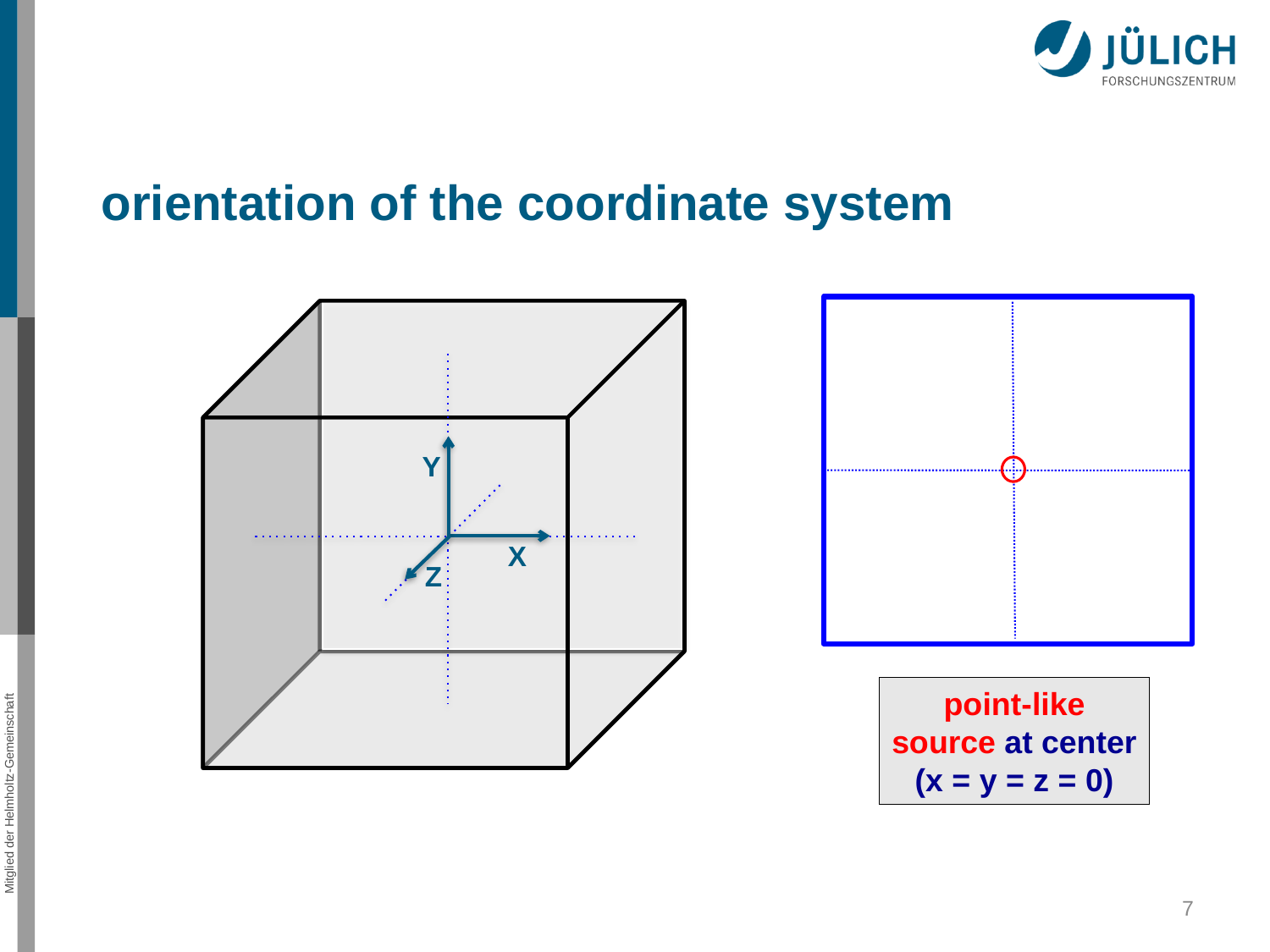

# orientation of the coordinate system

Y
X
Z

point-like
source at center
(x = y = z = 0)

7